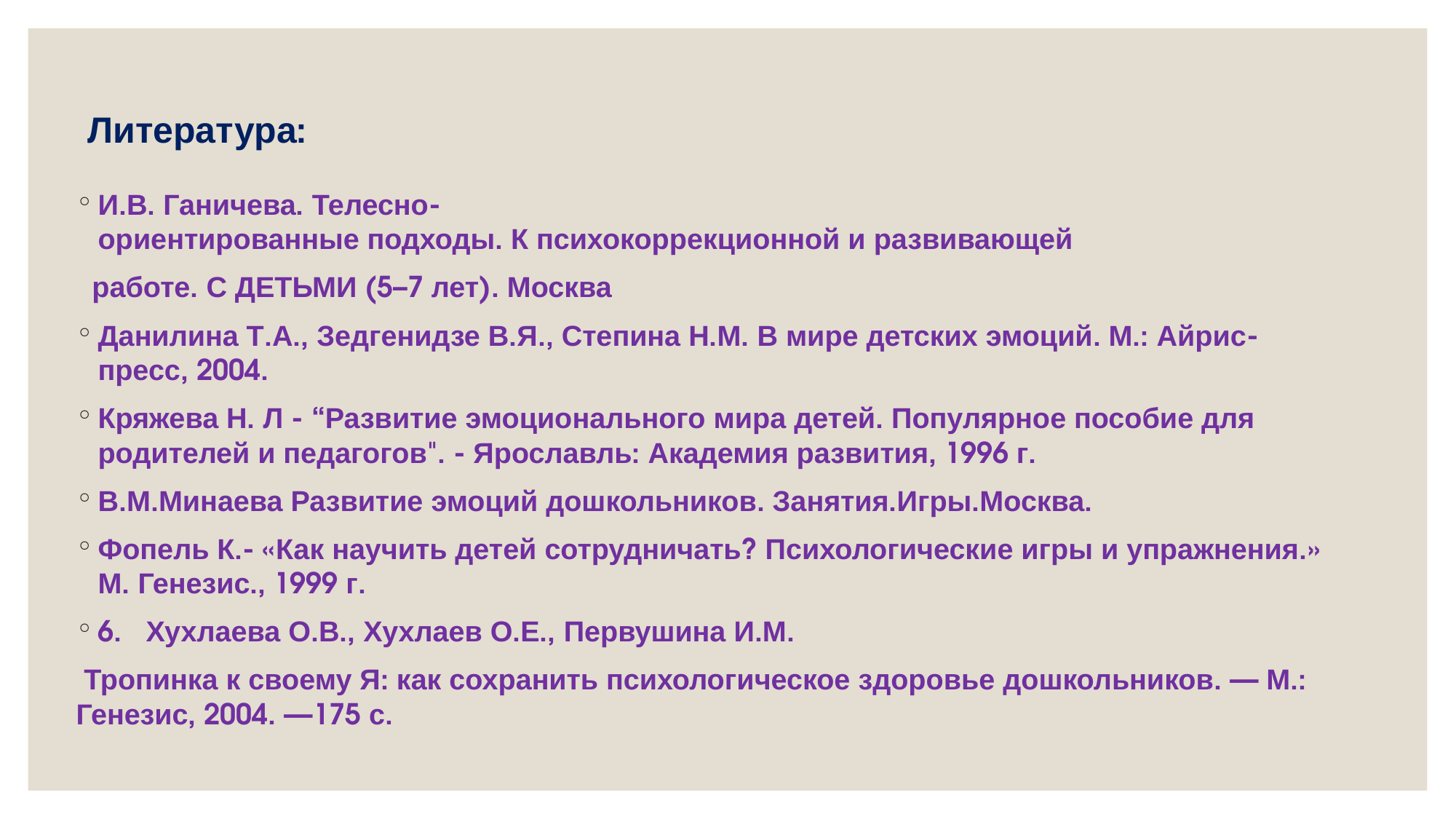

# Литература:
И.В. Ганичева. Телесно-ориентированные подходы. К психокоррекционной и развивающей
  работе. С ДЕТЬМИ (5–7 лет). Москва
Данилина Т.А., Зедгенидзе В.Я., Степина Н.М. В мире детских эмоций. М.: Айрис-пресс, 2004.
Кряжева Н. Л - “Развитие эмоционального мира детей. Популярное пособие для родителей и педагогов". - Ярославль: Академия развития, 1996 г.
В.М.Минаева Развитие эмоций дошкольников. Занятия.Игры.Москва.
Фопель К.- «Как научить детей сотрудничать? Психологические игры и упражнения.» М. Генезис., 1999 г.
6.   Хухлаева О.В., Хухлаев О.Е., Первушина И.М.
 Тропинка к своему Я: как сохранить психологическое здоровье дошкольников. — М.: Генезис, 2004. —175 с.